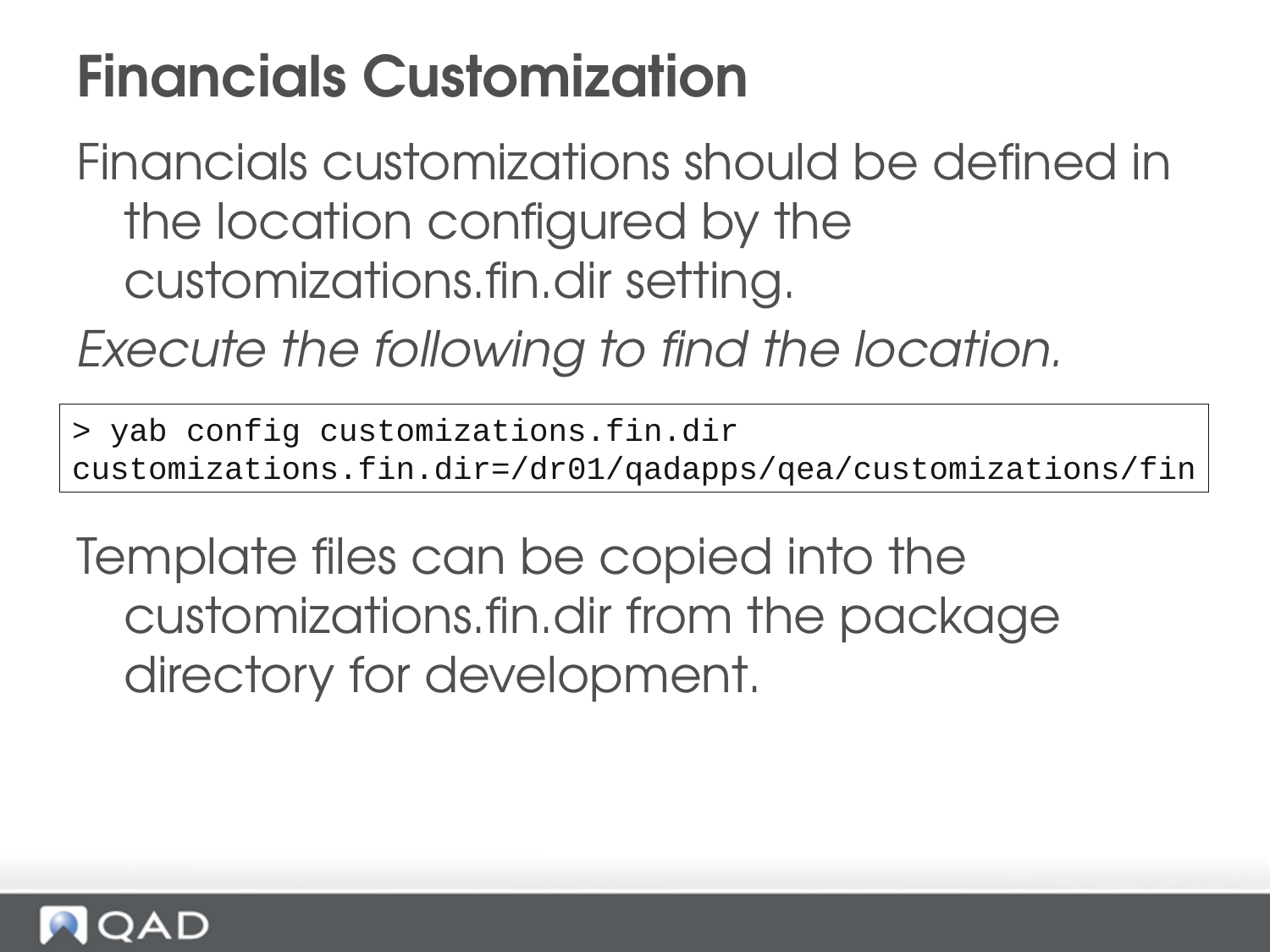

# Financials Customization
Financials customizations should be defined in the location configured by the customizations.fin.dir setting.
Execute the following to find the location.

Template files can be copied into the customizations.fin.dir from the package directory for development.
> yab config customizations.fin.dir
customizations.fin.dir=/dr01/qadapps/qea/customizations/fin